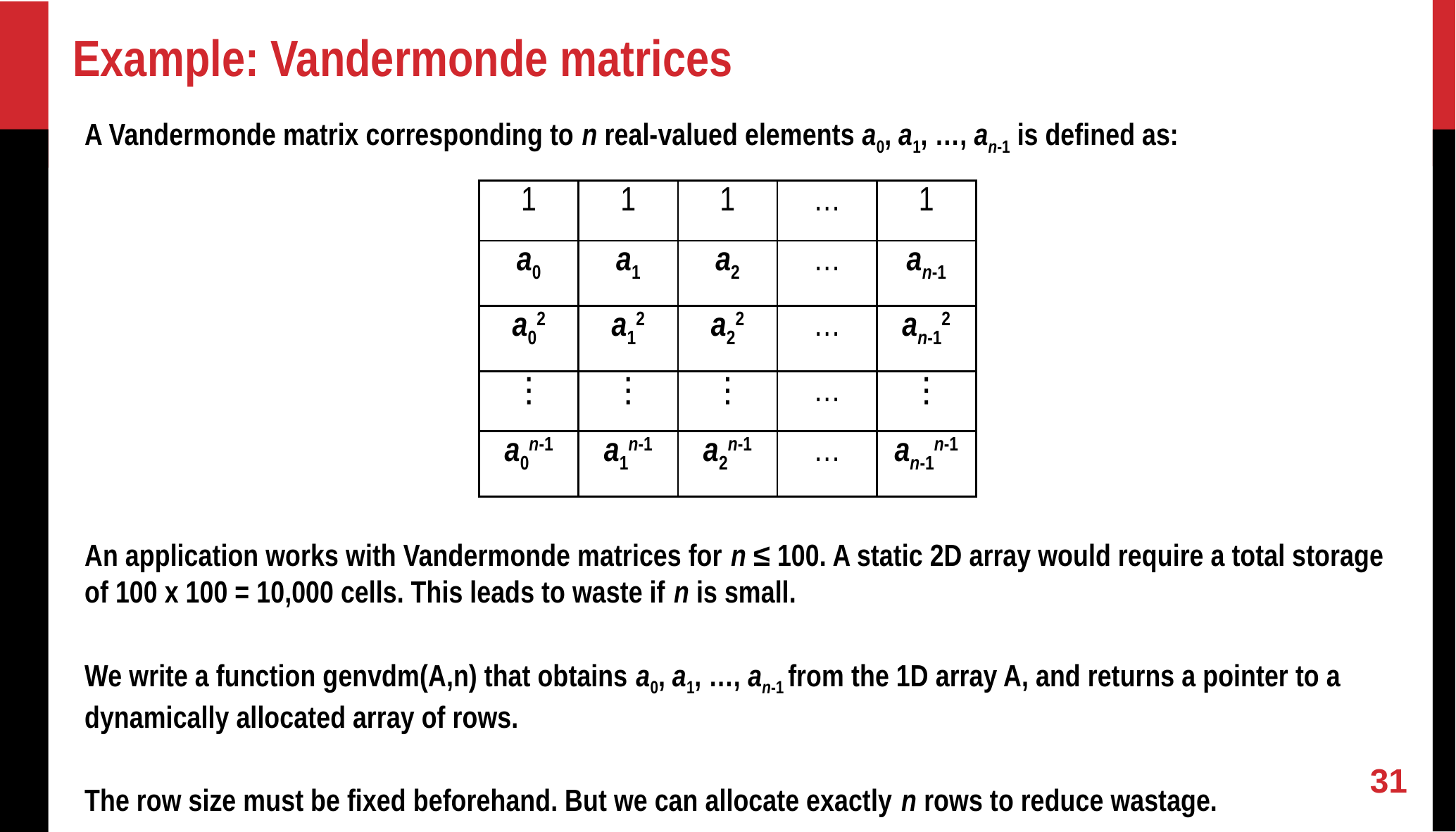

Example: Vandermonde matrices
A Vandermonde matrix corresponding to n real-valued elements a0, a1, …, an-1 is defined as:

An application works with Vandermonde matrices for n ≤ 100. A static 2D array would require a total storage of 100 x 100 = 10,000 cells. This leads to waste if n is small.

We write a function genvdm(A,n) that obtains a0, a1, …, an-1 from the 1D array A, and returns a pointer to a dynamically allocated array of rows.

The row size must be fixed beforehand. But we can allocate exactly n rows to reduce wastage.
| 1 | 1 | 1 | … | 1 |
| --- | --- | --- | --- | --- |
| a0 | a1 | a2 | … | an-1 |
| a02 | a12 | a22 | … | an-12 |
| ⋮ | ⋮ | ⋮ | … | ⋮ |
| a0n-1 | a1n-1 | a2n-1 | … | an-1n-1 |
31